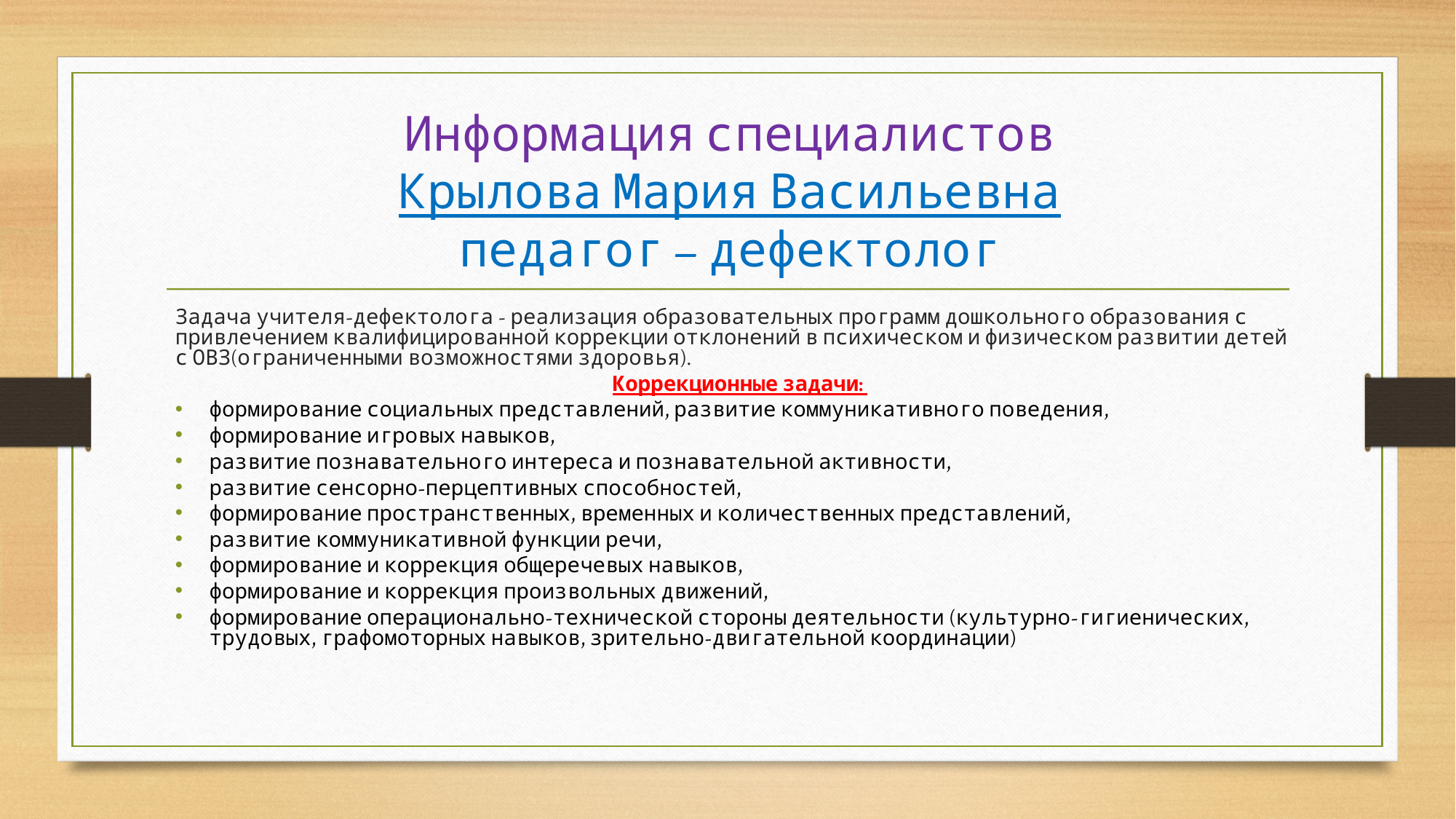

# Информация специалистов Крылова Мария Васильевна педагог – дефектолог

Задача учителя-дефектолога - реализация образовательных программ дошкольного образования с привлечением квалифицированной коррекции отклонений в психическом и физическом развитии детей с ОВЗ(ограниченными возможностями здоровья).
Коррекционные задачи:
формирование социальных представлений, развитие коммуникативного поведения,
формирование игровых навыков,
развитие познавательного интереса и познавательной активности,
развитие сенсорно-перцептивных способностей,
формирование пространственных, временных и количественных представлений,
развитие коммуникативной функции речи,
формирование и коррекция общеречевых навыков,
формирование и коррекция произвольных движений,
формирование операционально-технической стороны деятельности (культурно-гигиенических, трудовых, графомоторных навыков, зрительно-двигательной координации)